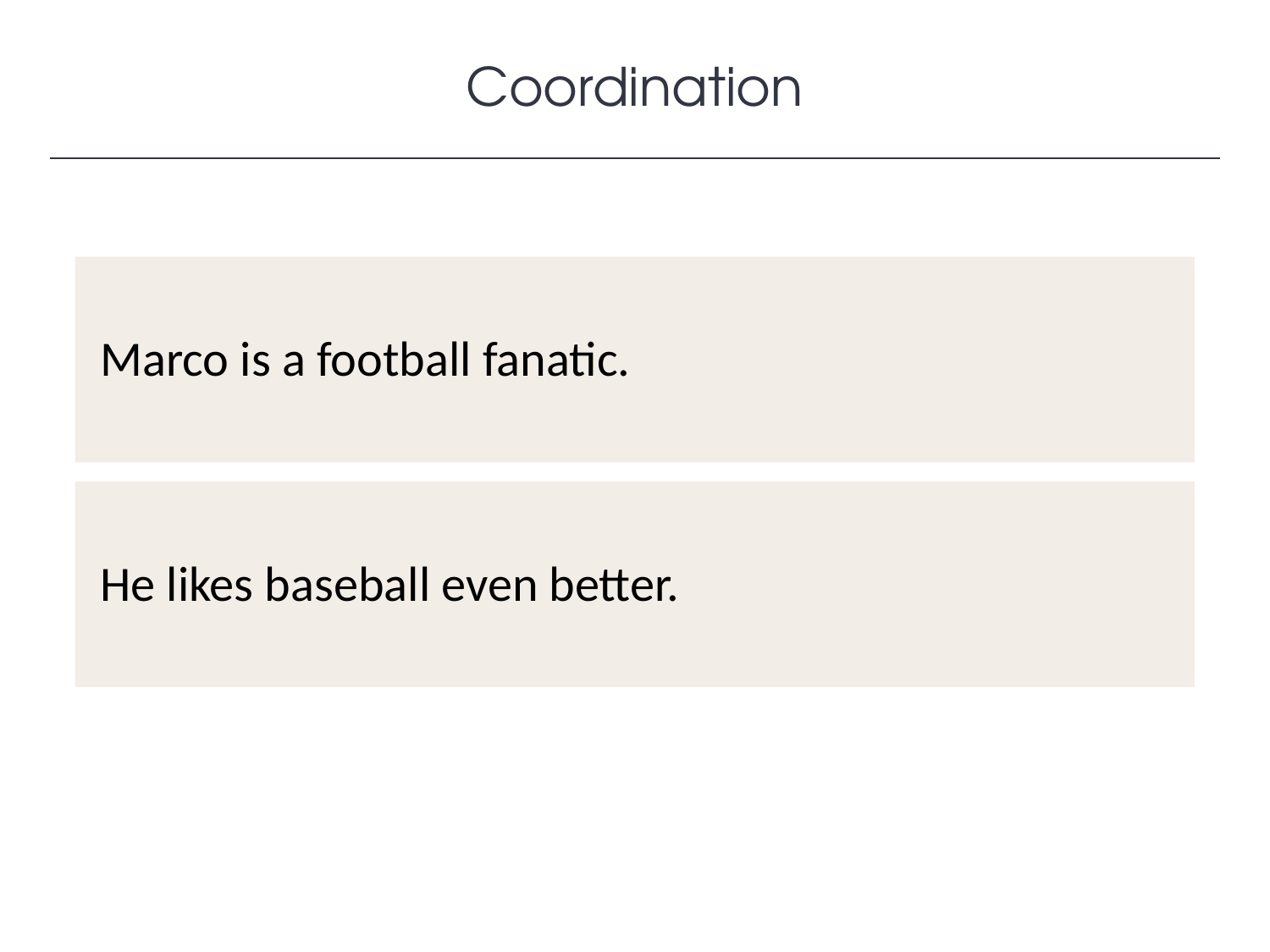

Coordination
HAWKES LEARNING

Marco is a football fanatic.

He likes baseball even better.